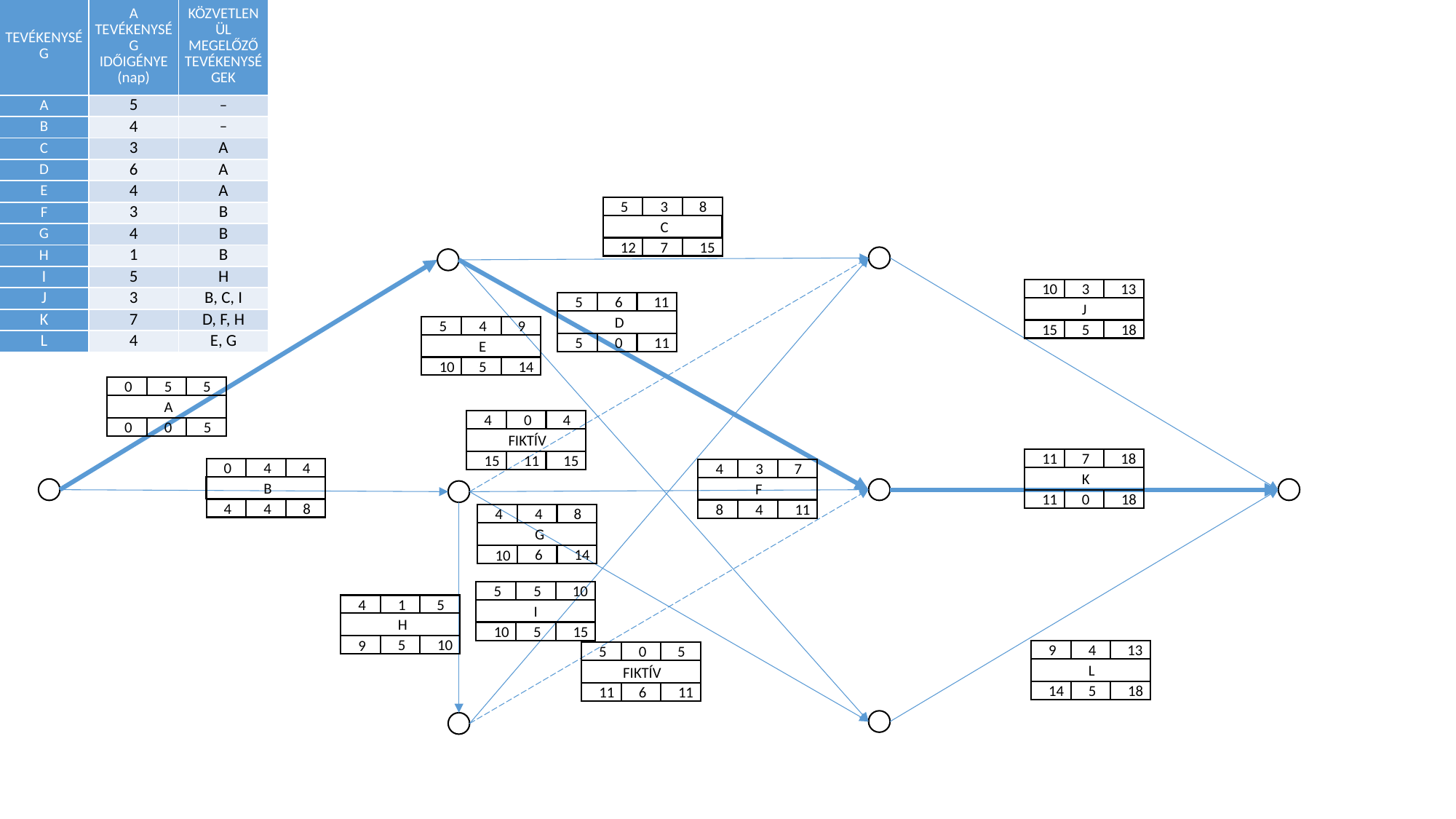

| TEVÉKENYSÉG | A TEVÉKENYSÉG IDŐIGÉNYE (nap) | KÖZVETLENÜL MEGELŐZŐ TEVÉKENYSÉGEK |
| --- | --- | --- |
| A | 5 | – |
| B | 4 | – |
| C | 3 | A |
| D | 6 | A |
| E | 4 | A |
| F | 3 | B |
| G | 4 | B |
| H | 1 | B |
| I | 5 | H |
| J | 3 | B, C, I |
| K | 7 | D, F, H |
| L | 4 | E, G |
5
3
8

C
7
15
12

10
3
13

J
5
18
15
5
6
11

D
0
11
5
5
4
9

E
5
14
10
0
5
5

A
0
5
0
4
0
4

FIKTÍV
11
15
15
11
7
18

K
0
18
11
0
4
4

B
4
8
4
4
3
7

F
4
11
8

4
4
8

G
6
14
10
5
5
10

I
5
15
10
4
1
5

H
5
10
9
9
4
13

L
5
18
14
5
0
5

FIKTÍV
6
11
11